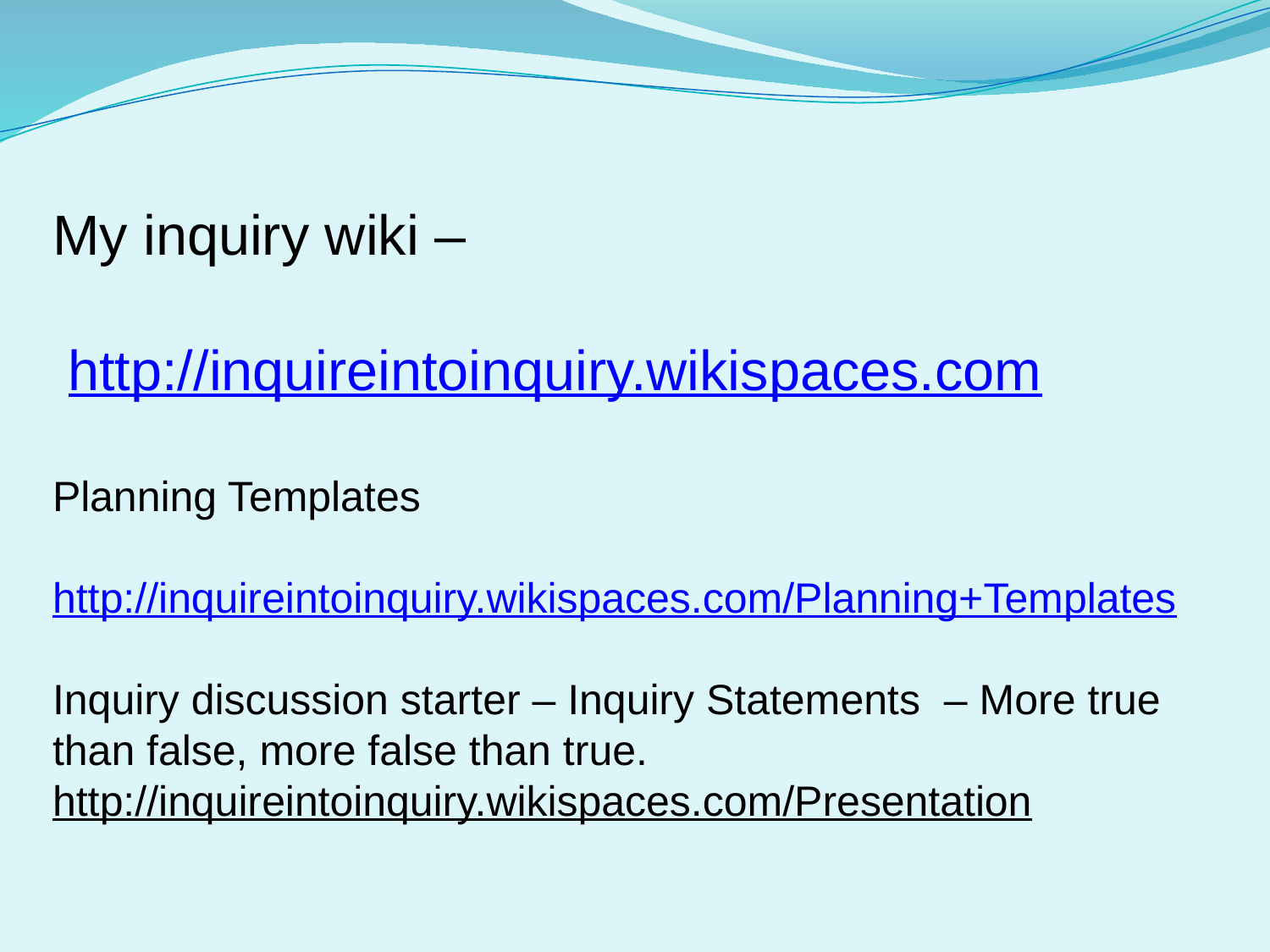

My inquiry wiki –

 http://inquireintoinquiry.wikispaces.com

Planning Templates

http://inquireintoinquiry.wikispaces.com/Planning+Templates

Inquiry discussion starter – Inquiry Statements  – More true than false, more false than true.
http://inquireintoinquiry.wikispaces.com/Presentation